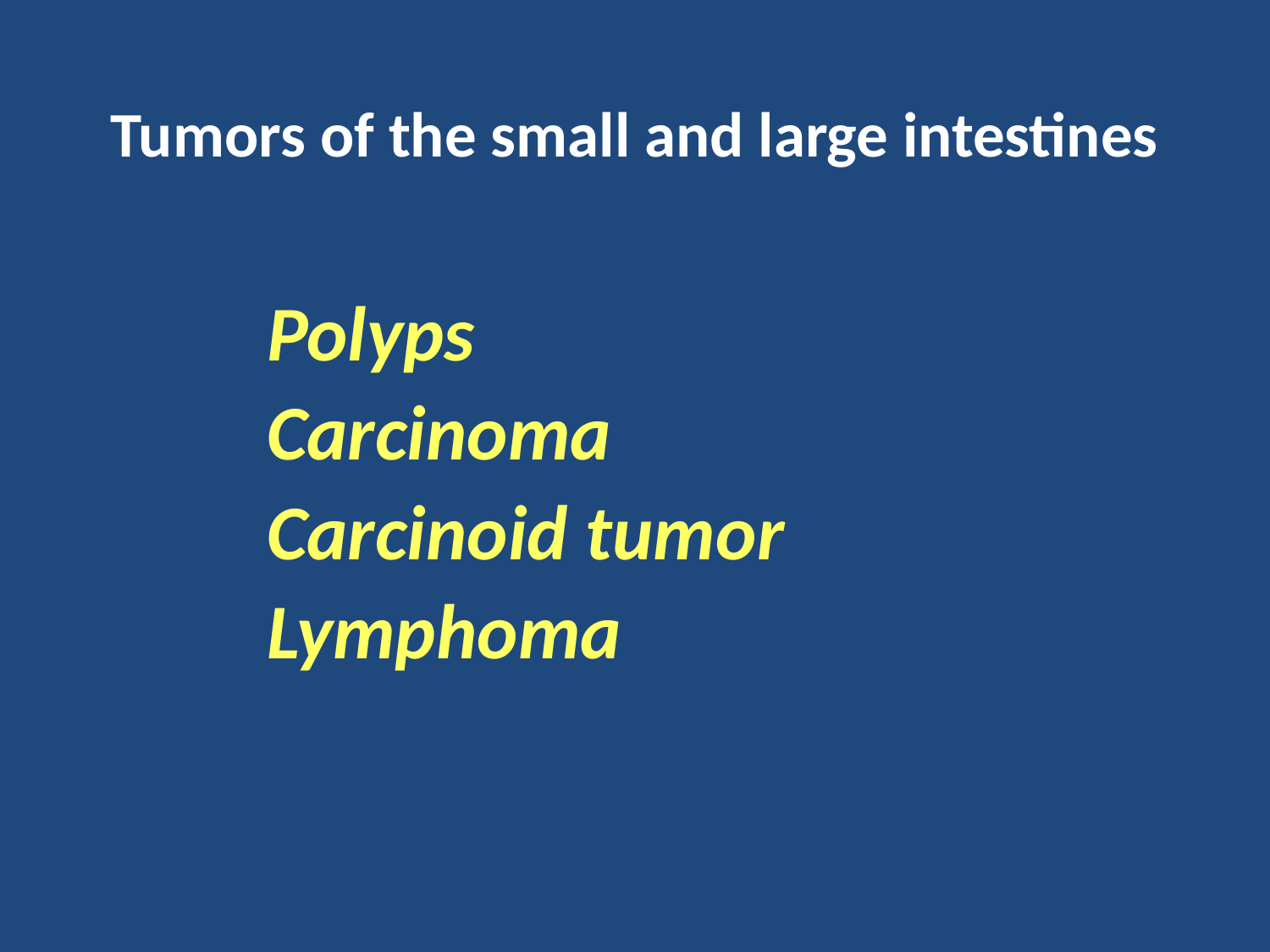

# Tumors of the small and large intestines
Polyps
Carcinoma
Carcinoid tumor
Lymphoma